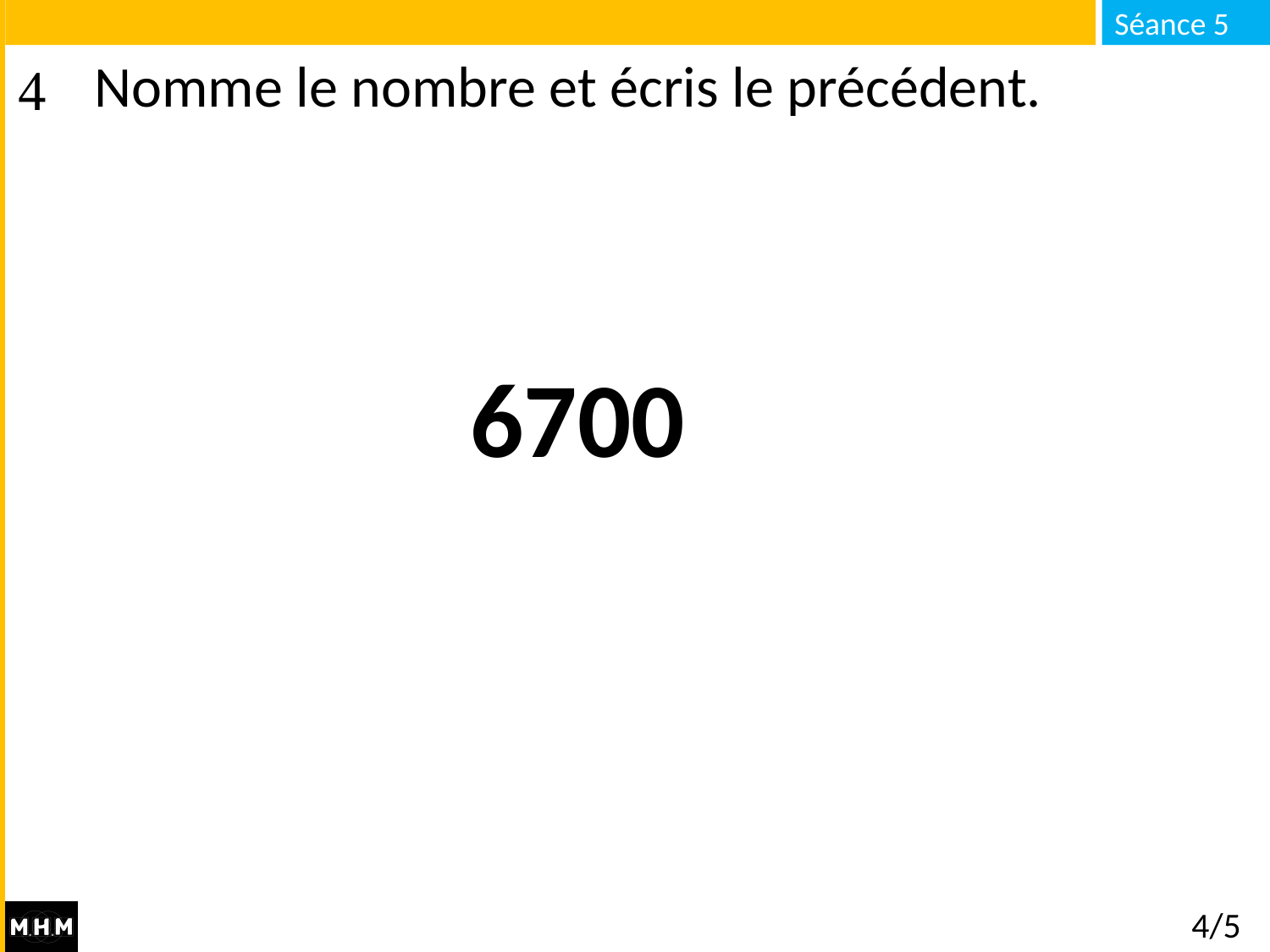

# Nomme le nombre et écris le précédent.
6700
4/5